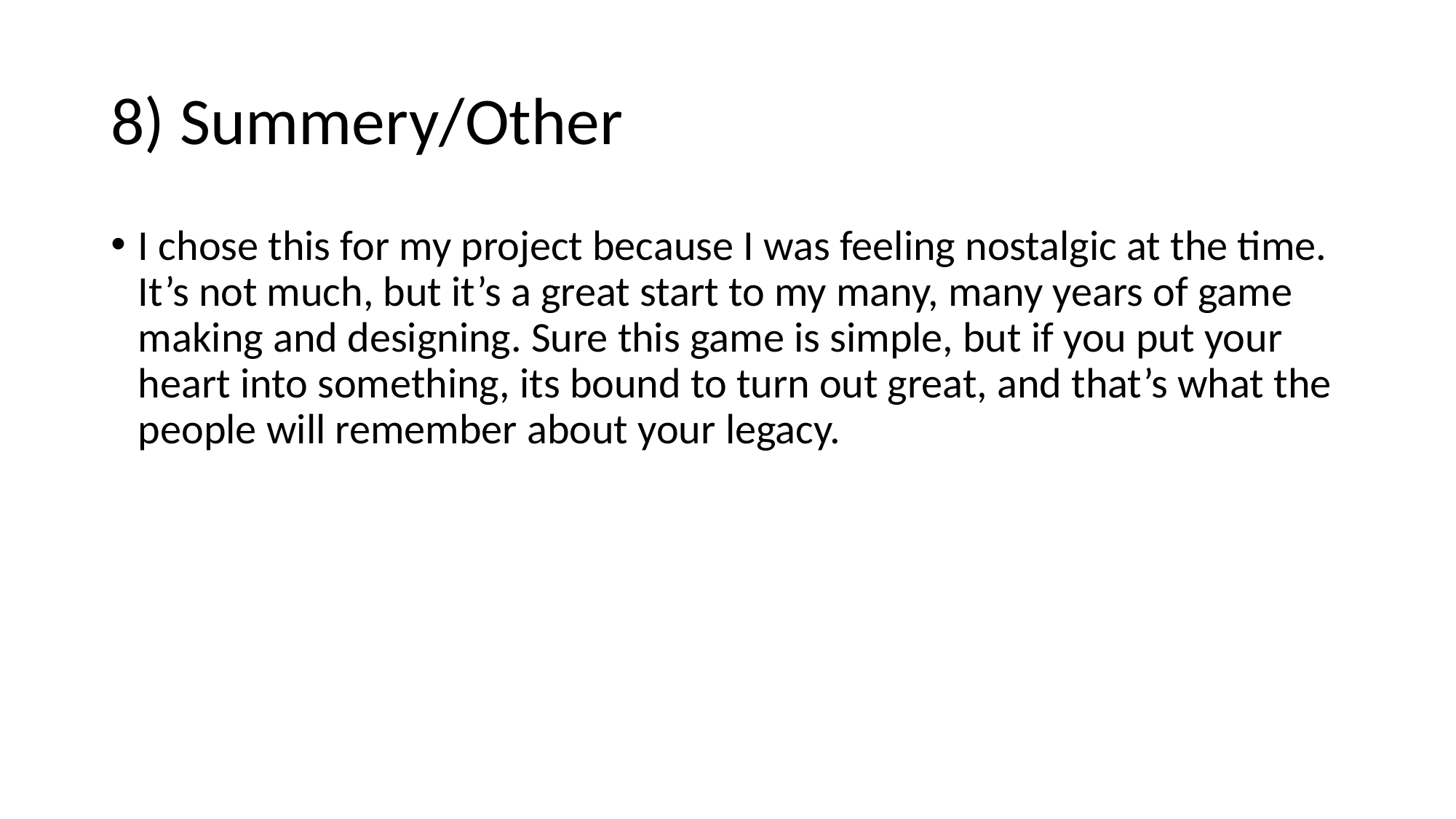

# 8) Summery/Other
I chose this for my project because I was feeling nostalgic at the time. It’s not much, but it’s a great start to my many, many years of game making and designing. Sure this game is simple, but if you put your heart into something, its bound to turn out great, and that’s what the people will remember about your legacy.